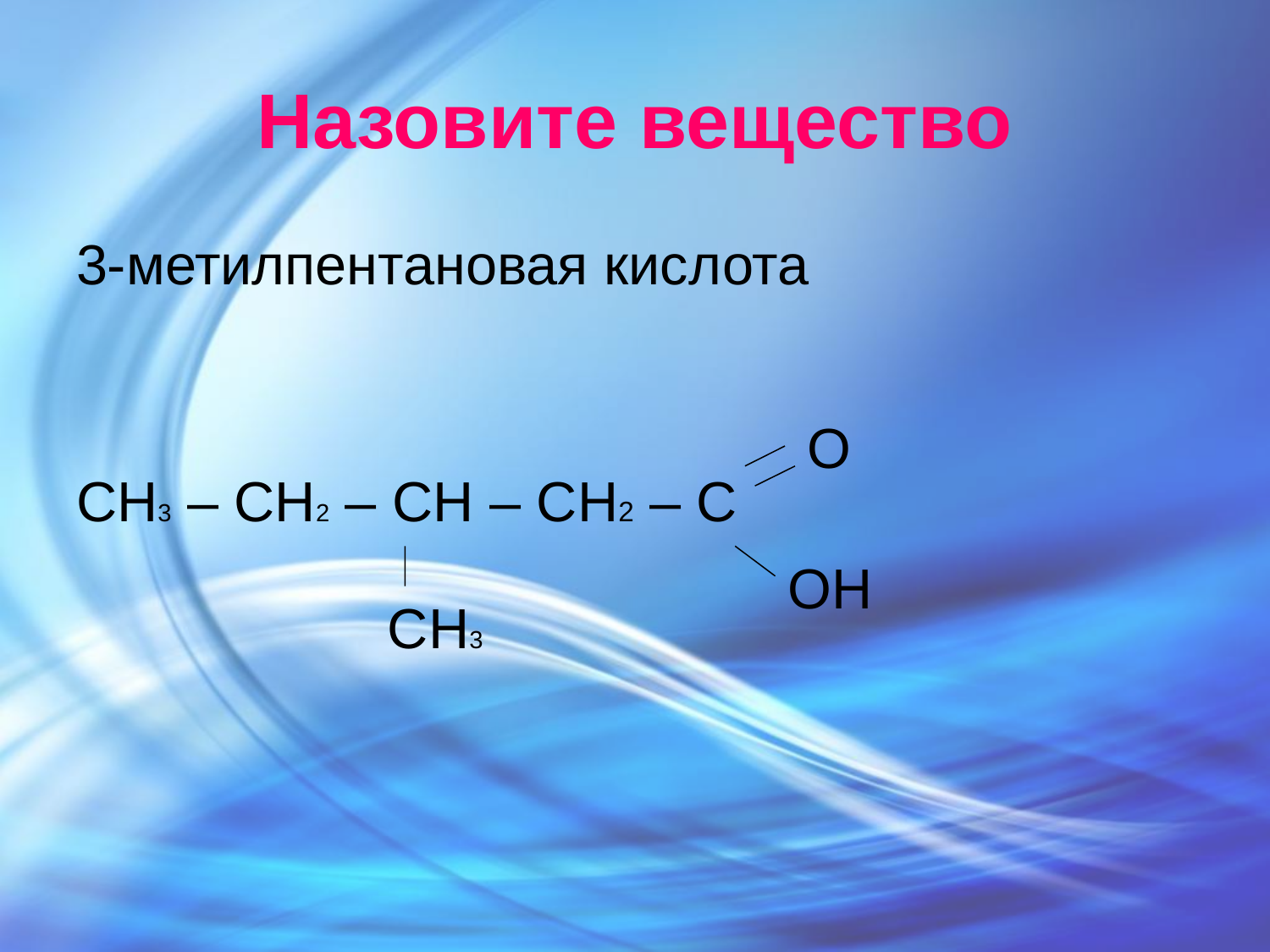

# Назовите вещество
3-метилпентановая кислота

СH3 – СH2 – СH – СH2 – С
О

ОН
СН3